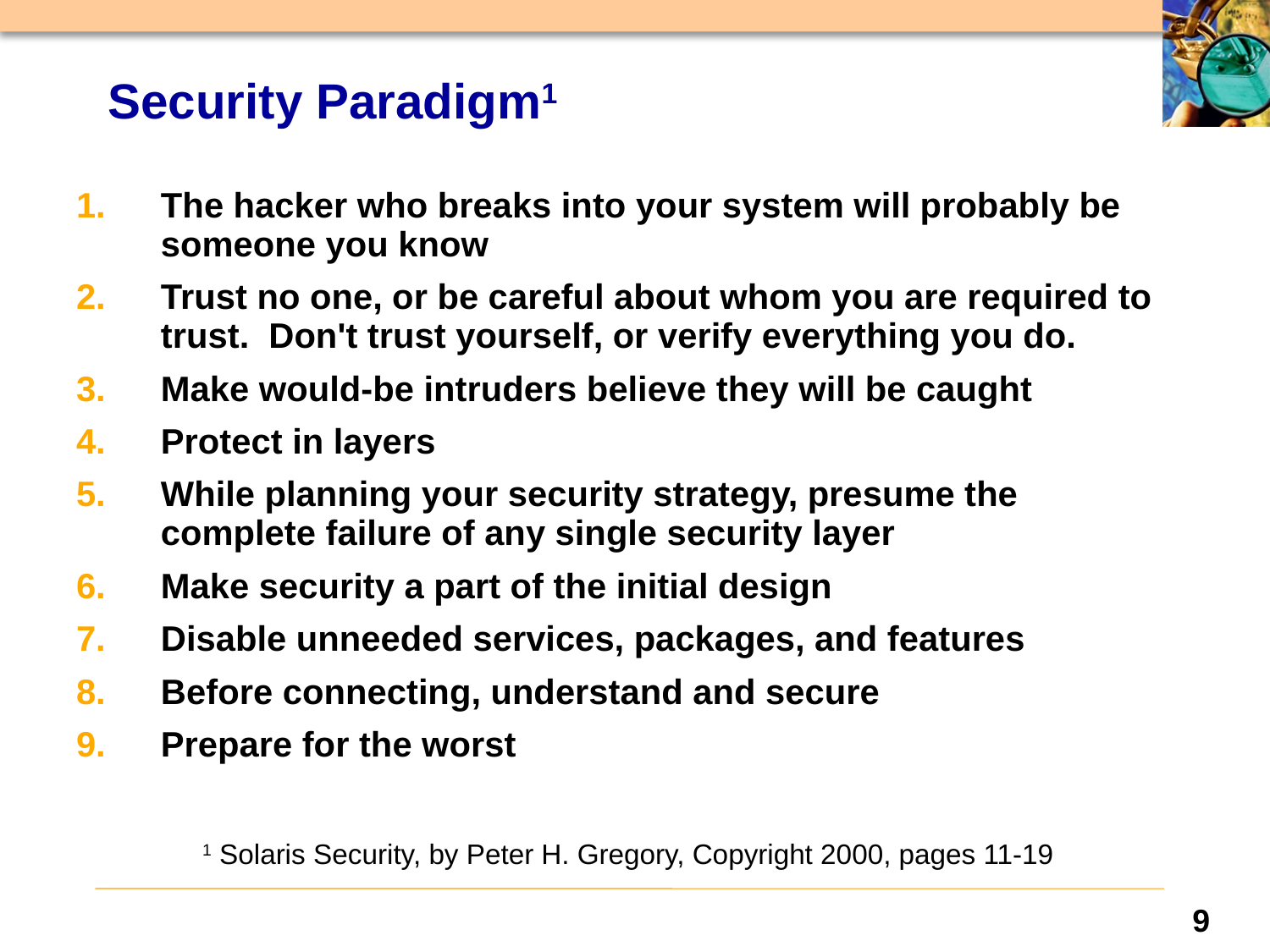

# Security Paradigm1
The hacker who breaks into your system will probably be someone you know
Trust no one, or be careful about whom you are required to trust.  Don't trust yourself, or verify everything you do.
Make would-be intruders believe they will be caught
Protect in layers
While planning your security strategy, presume the complete failure of any single security layer
Make security a part of the initial design
Disable unneeded services, packages, and features
Before connecting, understand and secure
Prepare for the worst

1 Solaris Security, by Peter H. Gregory, Copyright 2000, pages 11-19